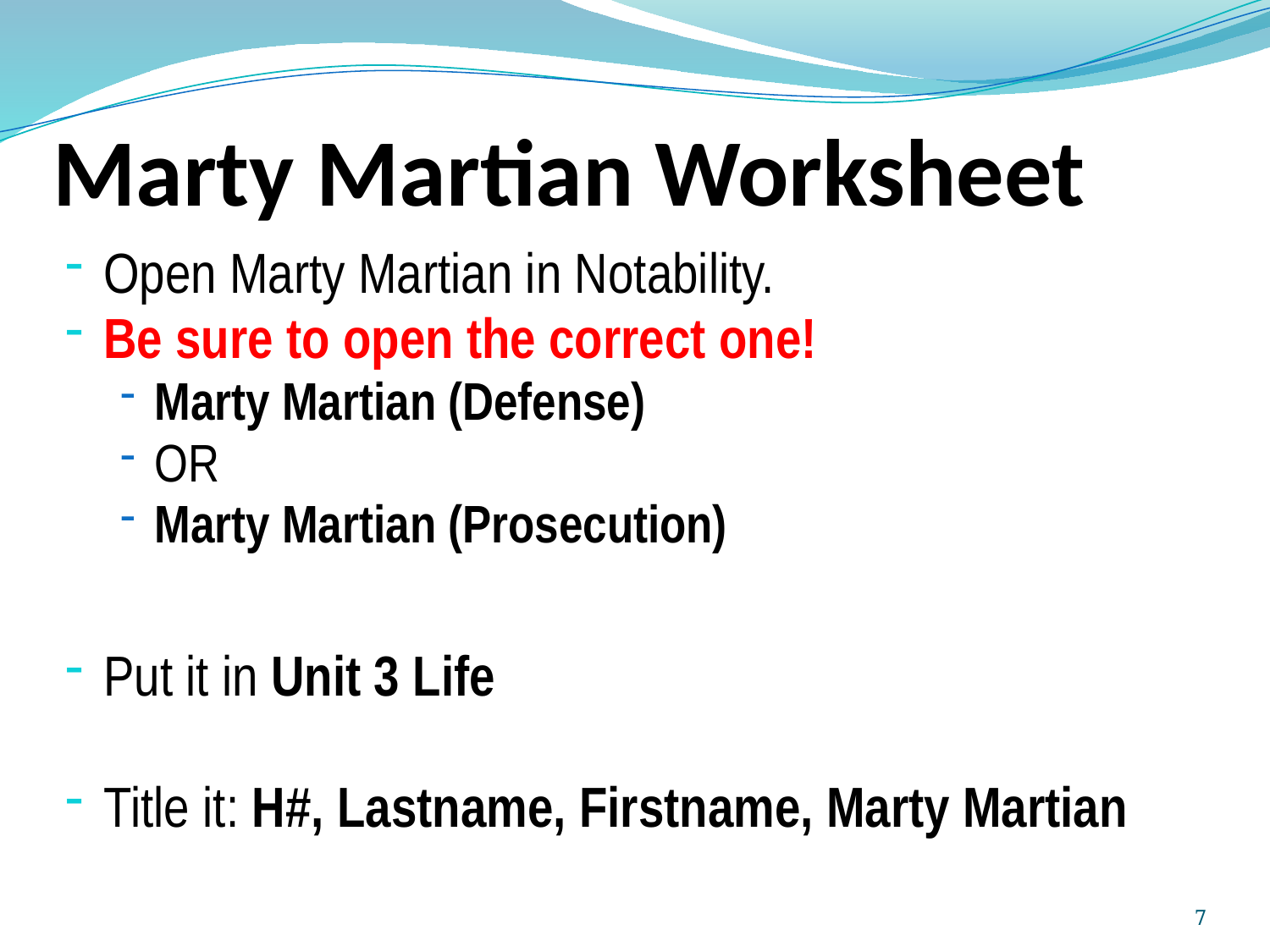

# Marty Martian Worksheet
Open Marty Martian in Notability.
Be sure to open the correct one!
Marty Martian (Defense)
OR
Marty Martian (Prosecution)

Put it in Unit 3 Life

Title it: H#, Lastname, Firstname, Marty Martian

7